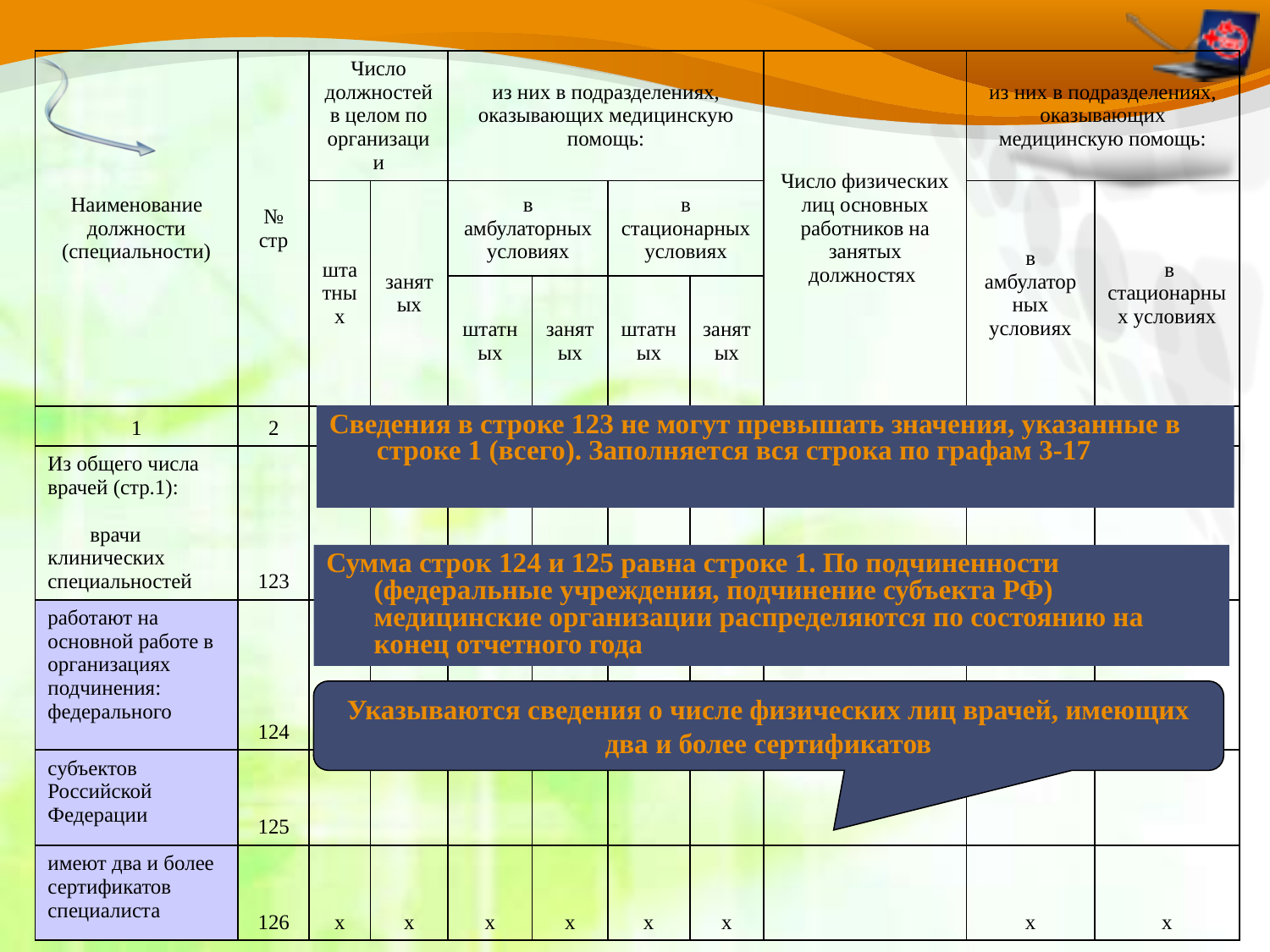

| Наименование должности (специальности) | № стр | Число должностей в целом по организации |  | из них в подразделениях, оказывающих медицинскую помощь: |  |  |  | Число физических лиц основных работников на занятых должностях | из них в подразделениях, оказывающих медицинскую помощь: |  |
| --- | --- | --- | --- | --- | --- | --- | --- | --- | --- | --- |
|  |  | штатных | занятых | в амбулаторных условиях |  | в стационарных условиях |  |  | в амбулаторных условиях | в стационарных условиях |
|  |  |  |  | штатных | занятых | штатных | занятых |  |  |  |
| 1 | 2 | 3 | 4 | 5 | 6 | 7 | 8 | 9 | 10 | 11 |
| Из общего числа врачей (стр.1): врачи клинических специальностей | 123 |  |  |  |  |  |  |  |  |  |
| работают на основной работе в организациях подчинения: федерального | 124 |  |  |  |  |  |  |  |  |  |
| субъектов Российской Федерации | 125 |  |  |  |  |  |  |  |  |  |
| имеют два и более сертификатов специалиста | 126 | х | х | х | х | х | х |  | х | х |
Сведения в строке 123 не могут превышать значения, указанные в строке 1 (всего). Заполняется вся строка по графам 3-17
Сумма строк 124 и 125 равна строке 1. По подчиненности (федеральные учреждения, подчинение субъекта РФ) медицинские организации распределяются по состоянию на конец отчетного года

Указываются сведения о числе физических лиц врачей, имеющих два и более сертификатов